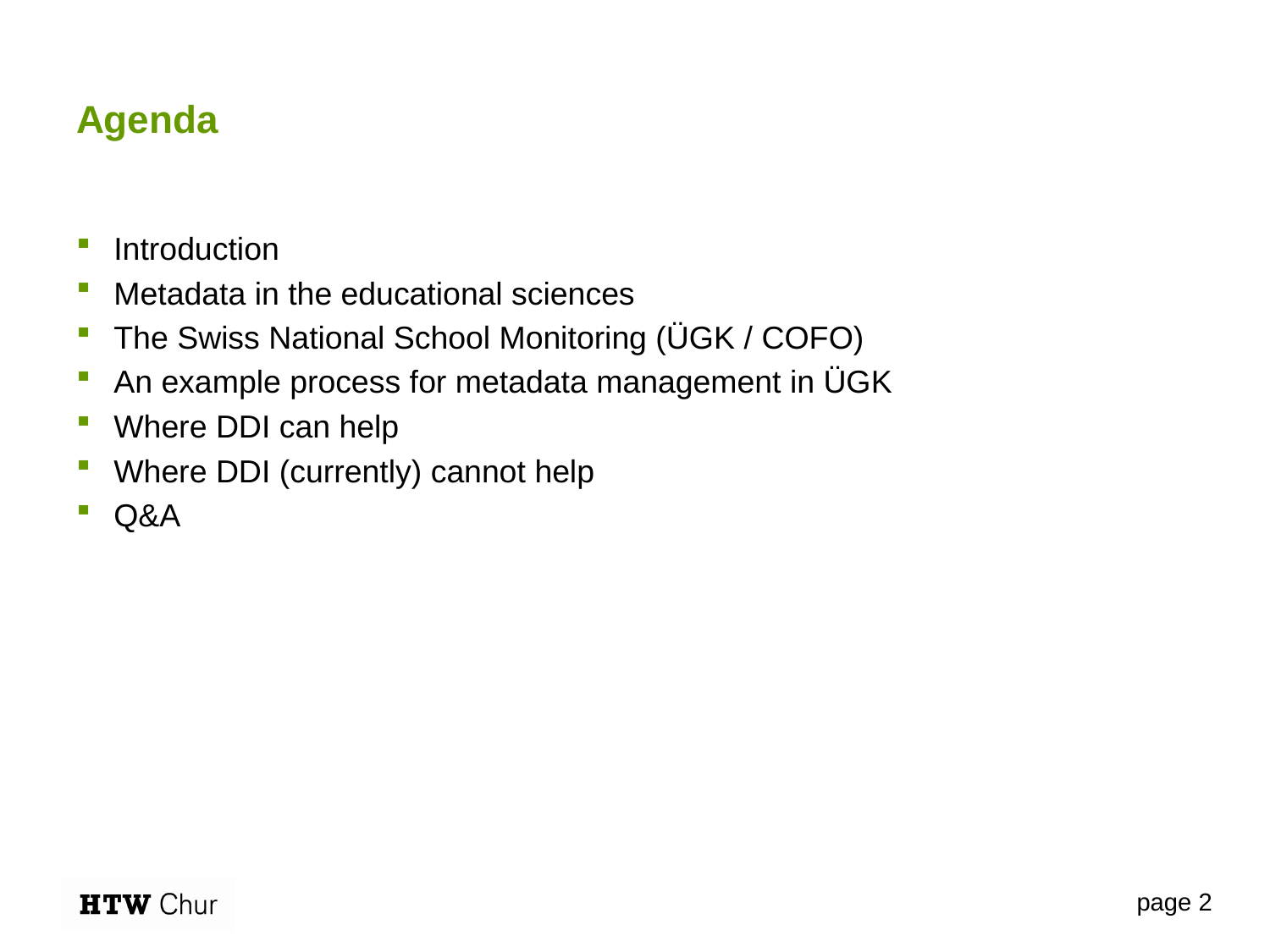

# Agenda
Introduction
Metadata in the educational sciences
The Swiss National School Monitoring (ÜGK / COFO)
An example process for metadata management in ÜGK
Where DDI can help
Where DDI (currently) cannot help
Q&A

page 2